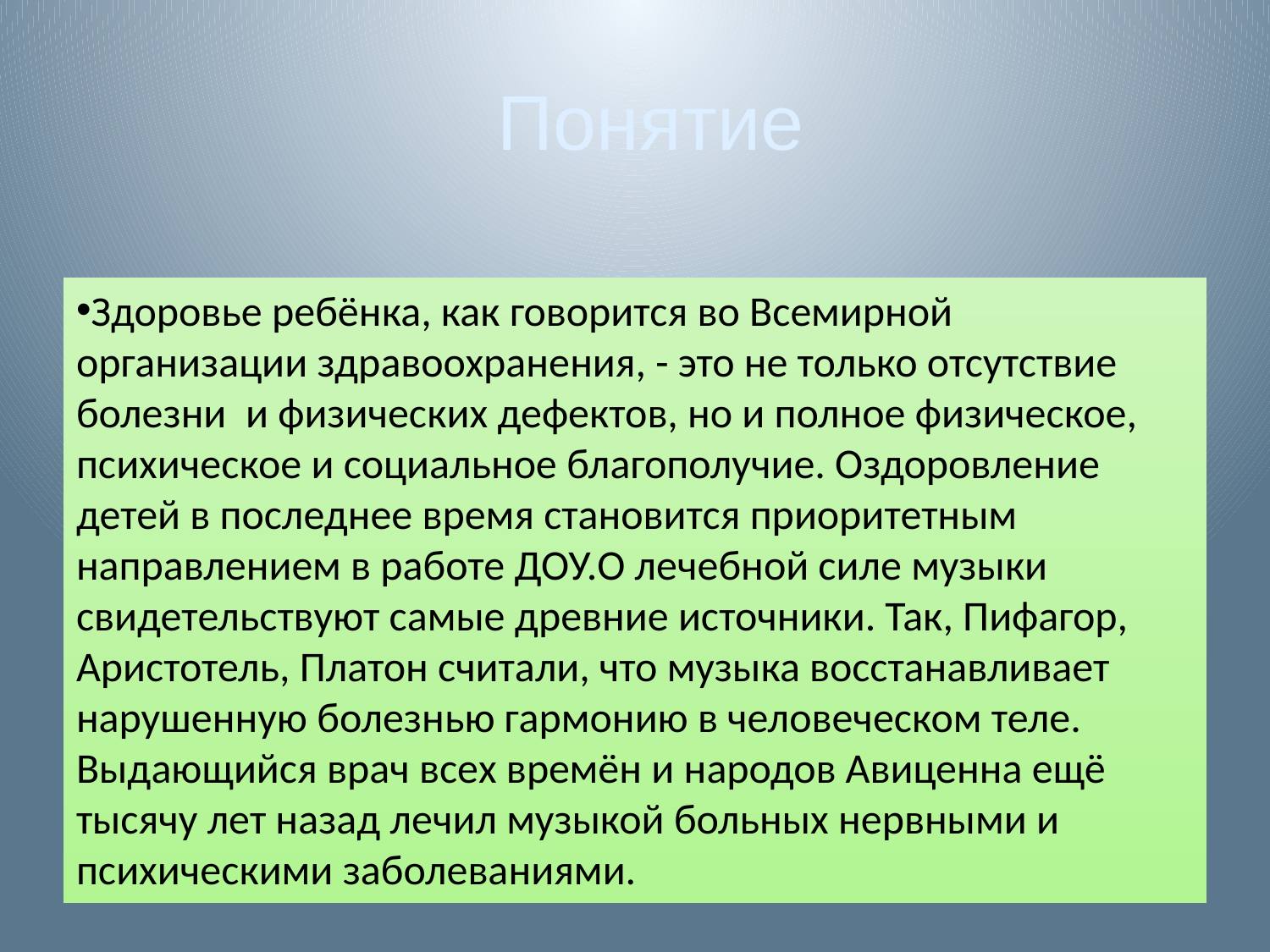

# Понятие
Здоровье ребёнка, как говорится во Всемирной организации здравоохранения, - это не только отсутствие болезни  и физических дефектов, но и полное физическое, психическое и социальное благополучие. Оздоровление детей в последнее время становится приоритетным направлением в работе ДОУ.О лечебной силе музыки свидетельствуют самые древние источники. Так, Пифагор, Аристотель, Платон считали, что музыка восстанавливает нарушенную болезнью гармонию в человеческом теле. Выдающийся врач всех времён и народов Авиценна ещё тысячу лет назад лечил музыкой больных нервными и психическими заболеваниями.